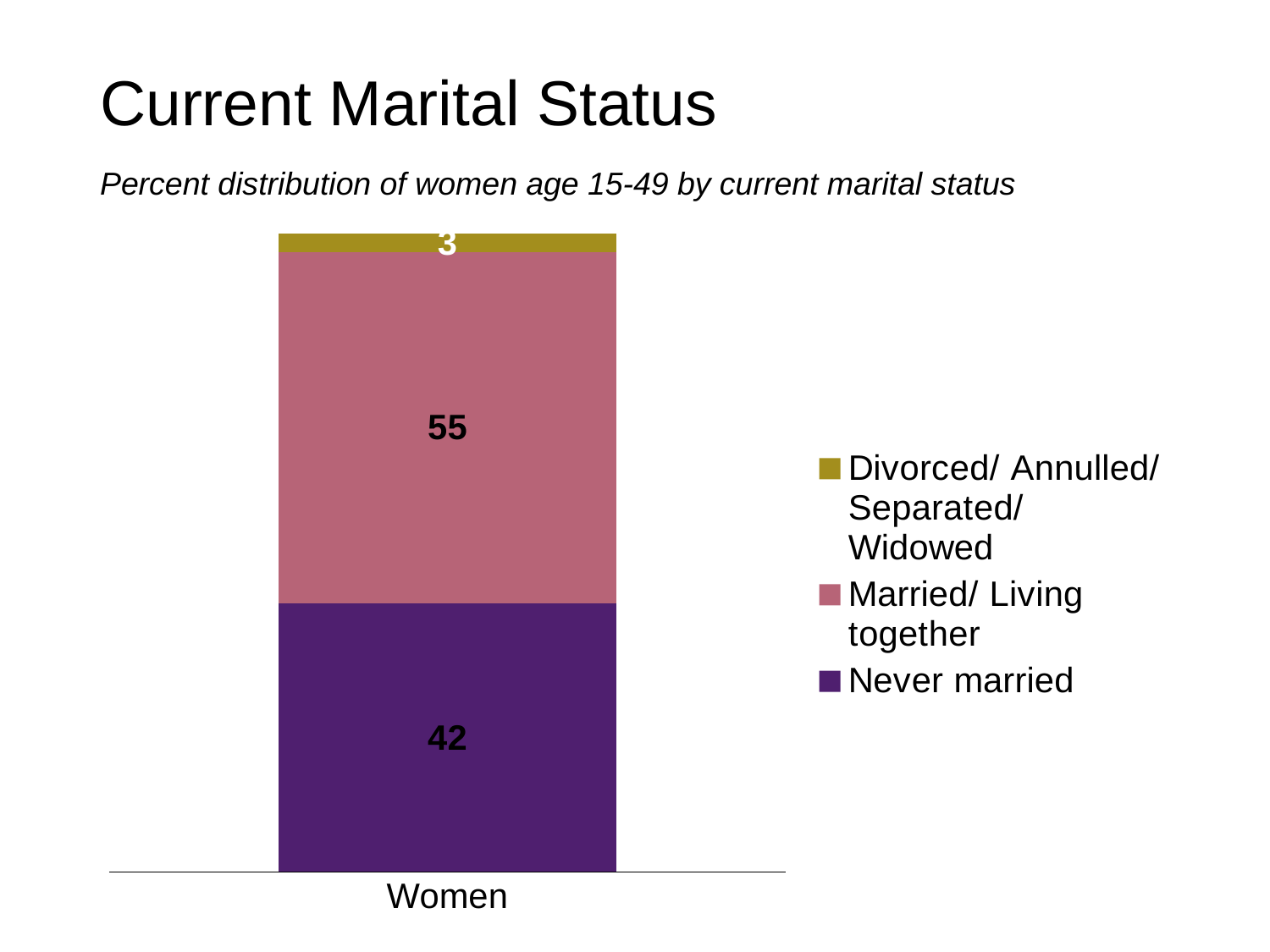

# Current Marital Status
Percent distribution of women age 15-49 by current marital status

### Chart

| Category | Never married | Married/ Living together | Divorced/ Annulled/ Separated/ Widowed |
|---|---|---|---|
| Women | 42.0 | 55.0 | 3.0 |